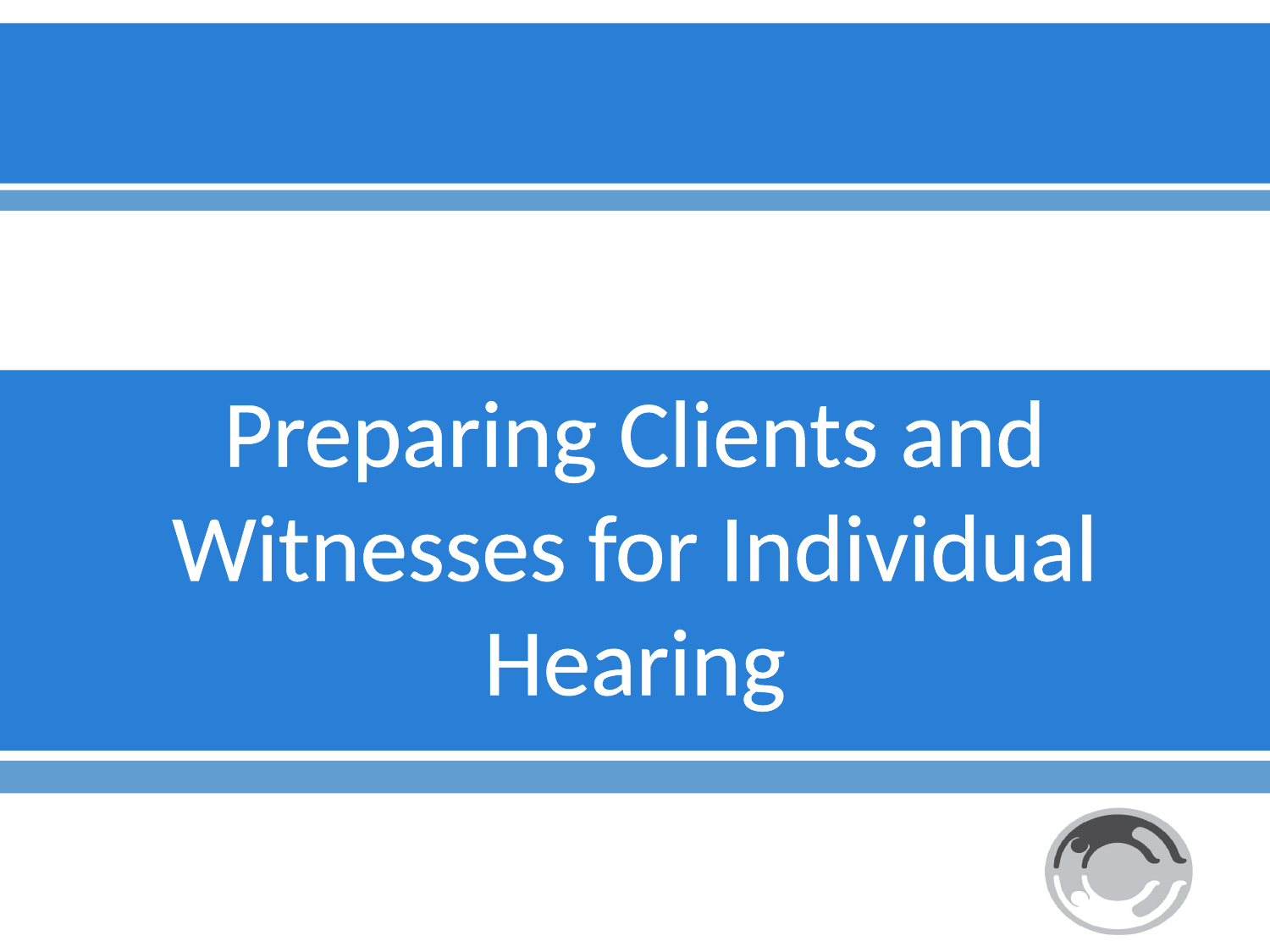

# Preparing Clients and Witnesses for Individual Hearing